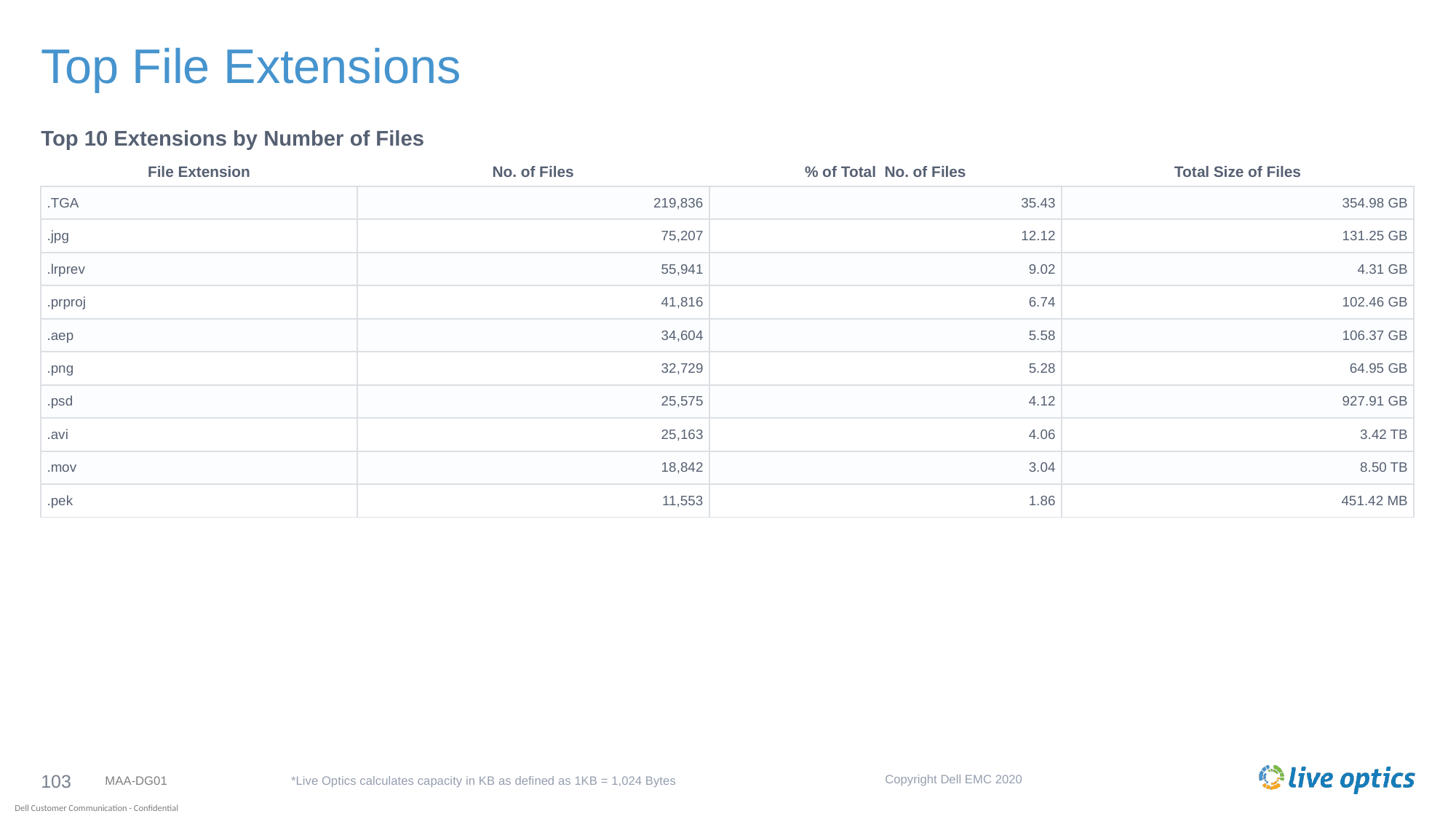

# Top File Extensions
Top 10 Extensions by Number of Files
| File Extension | No. of Files | % of Total No. of Files | Total Size of Files |
| --- | --- | --- | --- |
| .TGA | 219,836 | 35.43 | 354.98 GB |
| .jpg | 75,207 | 12.12 | 131.25 GB |
| .lrprev | 55,941 | 9.02 | 4.31 GB |
| .prproj | 41,816 | 6.74 | 102.46 GB |
| .aep | 34,604 | 5.58 | 106.37 GB |
| .png | 32,729 | 5.28 | 64.95 GB |
| .psd | 25,575 | 4.12 | 927.91 GB |
| .avi | 25,163 | 4.06 | 3.42 TB |
| .mov | 18,842 | 3.04 | 8.50 TB |
| .pek | 11,553 | 1.86 | 451.42 MB |